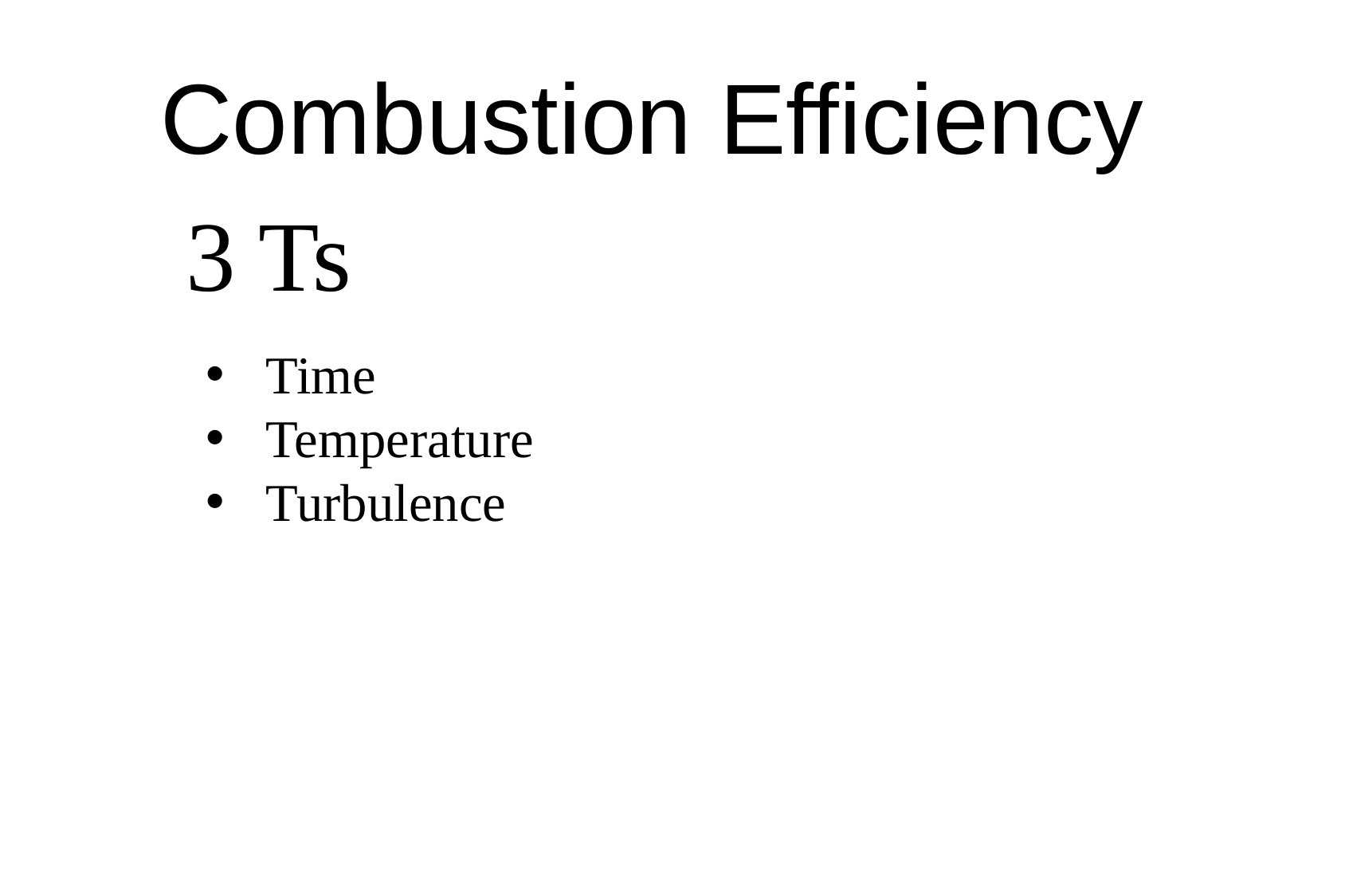

# Combustion Efficiency
3 Ts
Time
Temperature
Turbulence